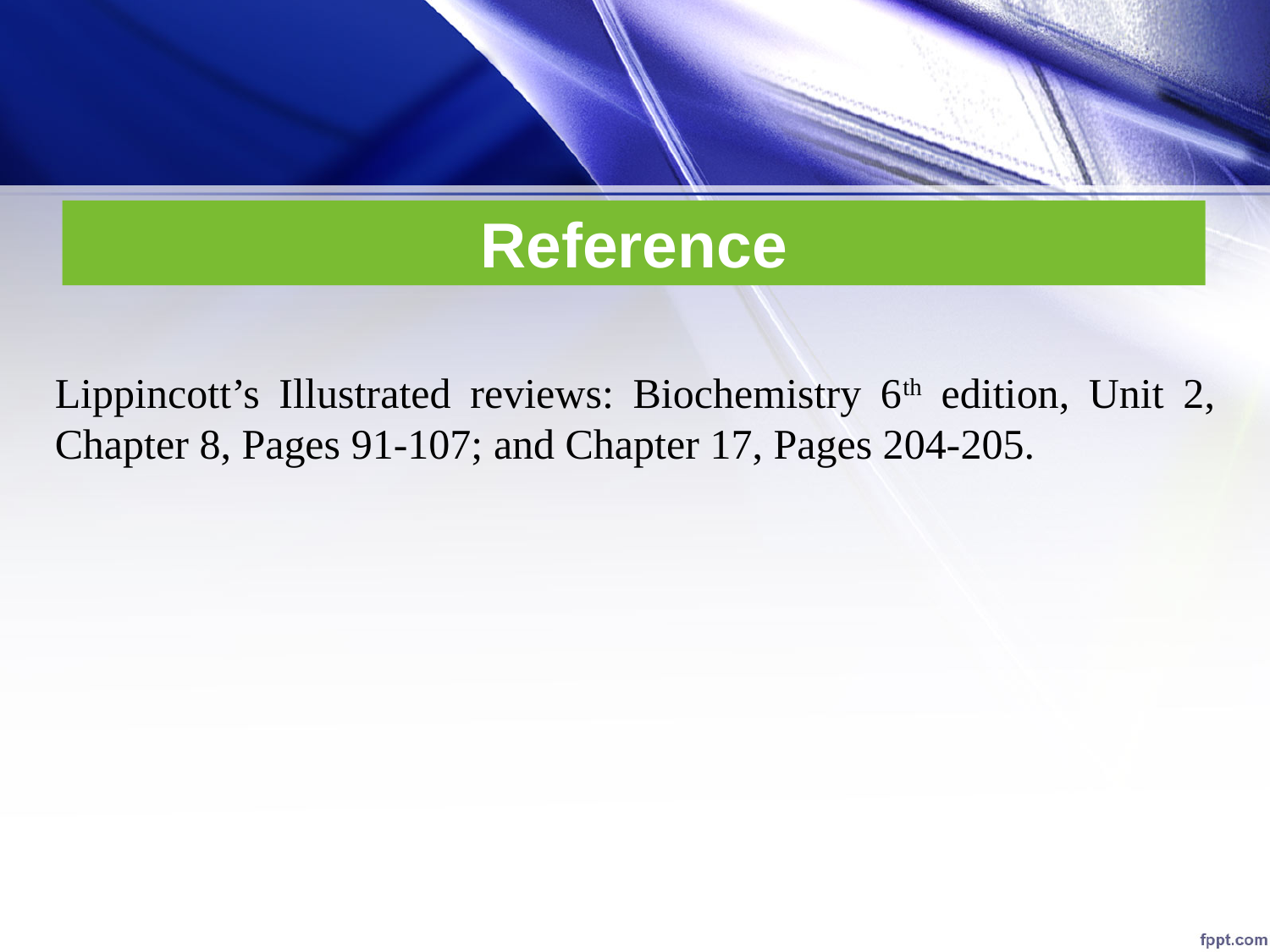

# Reference
Lippincott’s Illustrated reviews: Biochemistry 6th edition, Unit 2, Chapter 8, Pages 91-107; and Chapter 17, Pages 204-205.